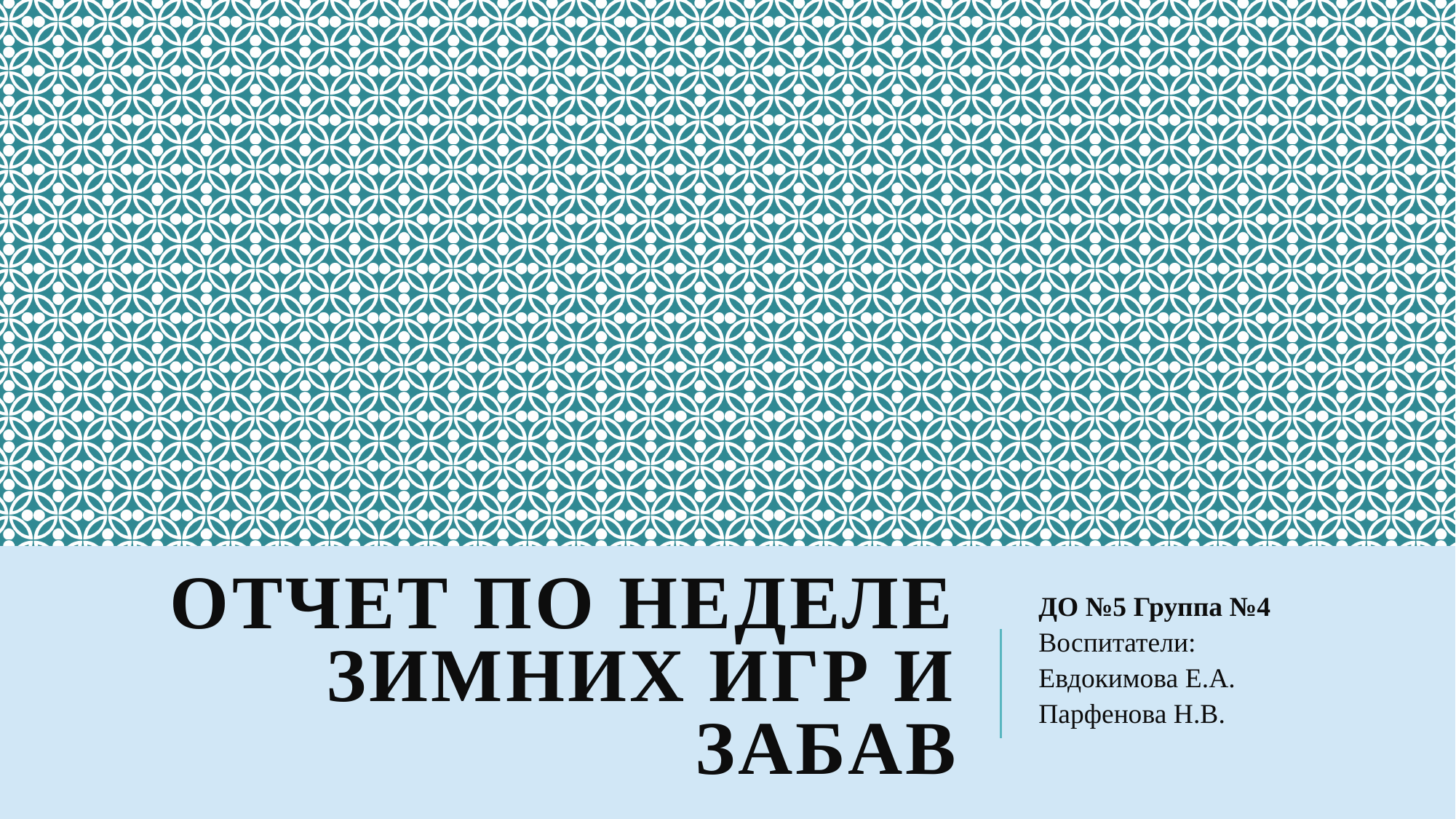

ДО №5 Группа №4
Воспитатели:
Евдокимова Е.А.
Парфенова Н.В.
# Отчет по неделе зимних игр и забав